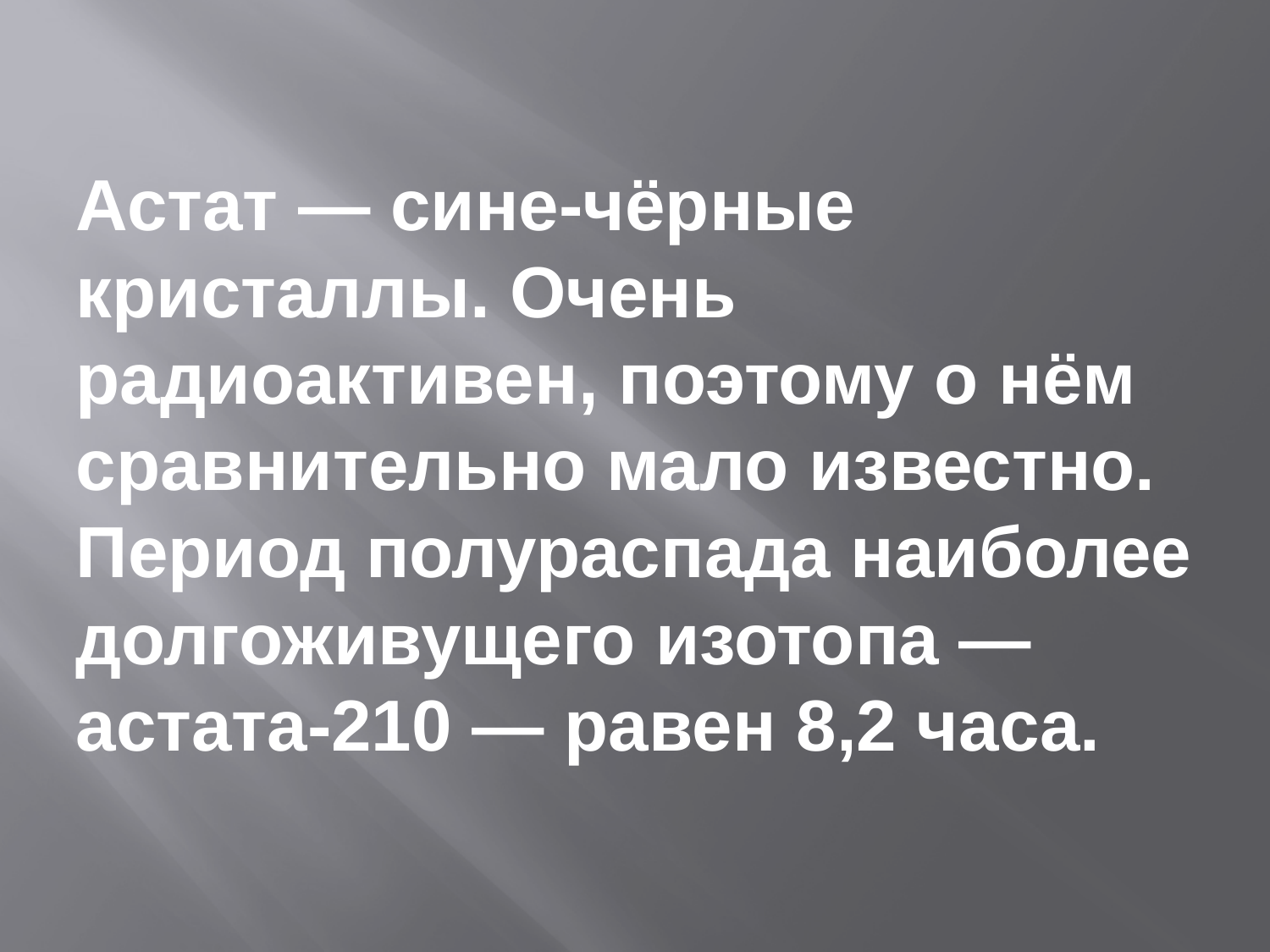

# Астат — сине-чёрные кристаллы. Очень радиоактивен, поэтому о нём сравнительно мало известно. Период полураспада наиболее долгоживущего изотопа — астата-210 — равен 8,2 часа.